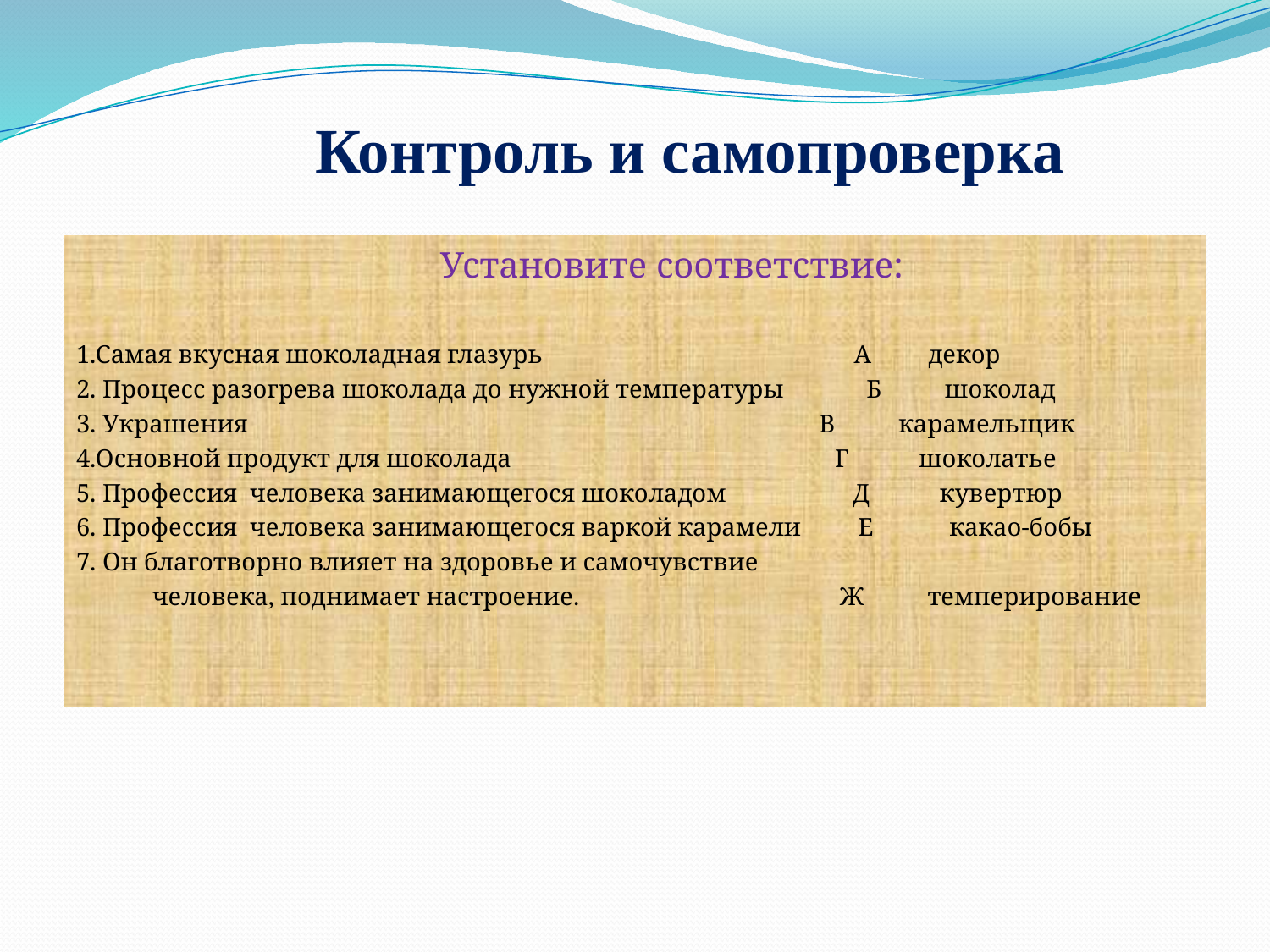

# Контроль и самопроверка
                                        Установите соответствие:

1.Самая вкусная шоколадная глазурь                                                 А         декор
2. Процесс разогрева шоколада до нужной температуры             Б          шоколад
3. Украшения                                                                                          В          карамельщик
4.Основной продукт для шоколада                                                   Г           шоколатье
5. Профессия  человека занимающегося шоколадом                    Д           кувертюр
6. Профессия  человека занимающегося варкой карамели         Е            какао-бобы
7. Он благотворно влияет на здоровье и самочувствие
            человека, поднимает настроение.                                         Ж          темперирование